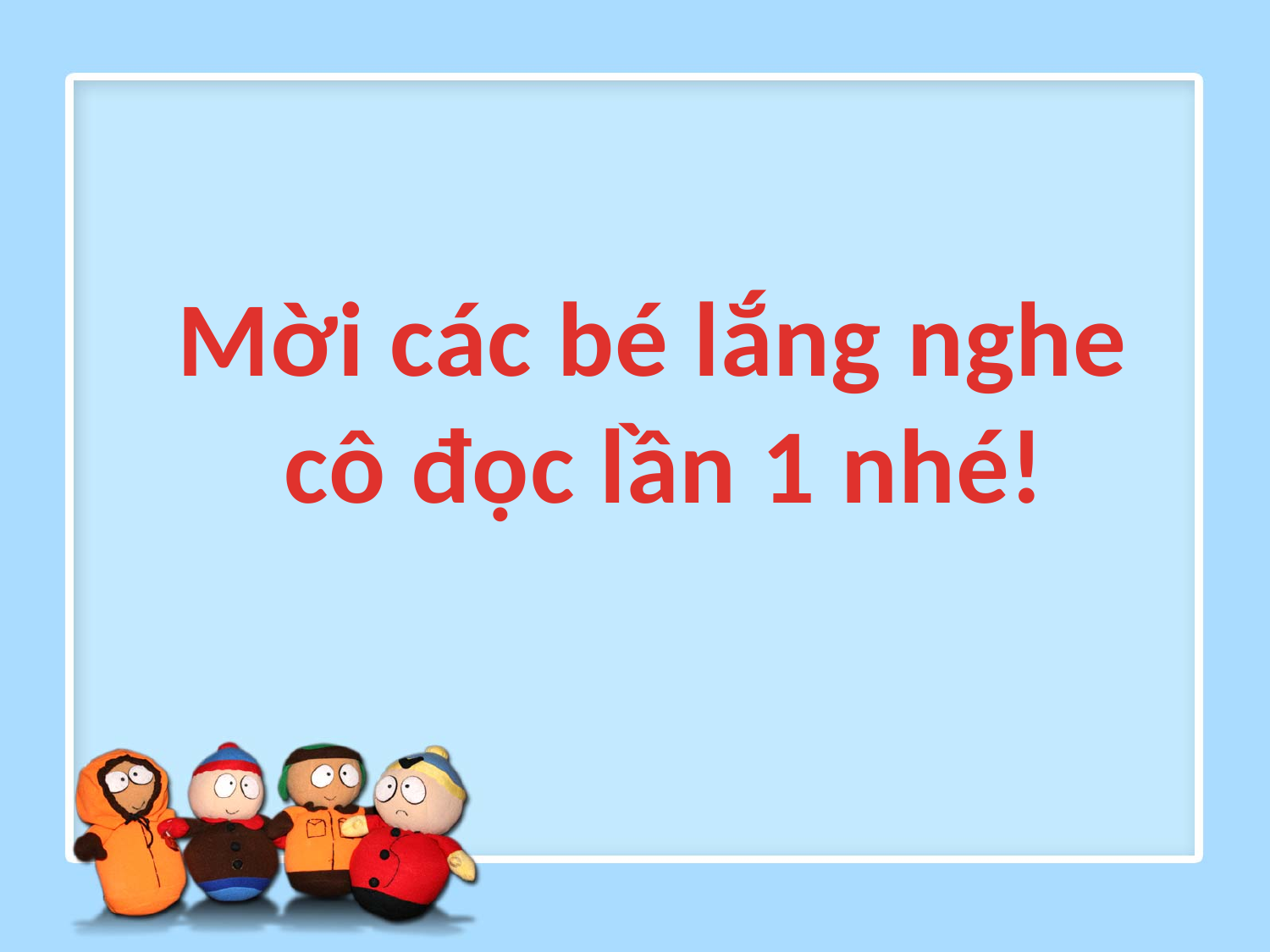

Mời các bé lắng nghe
cô đọc lần 1 nhé!